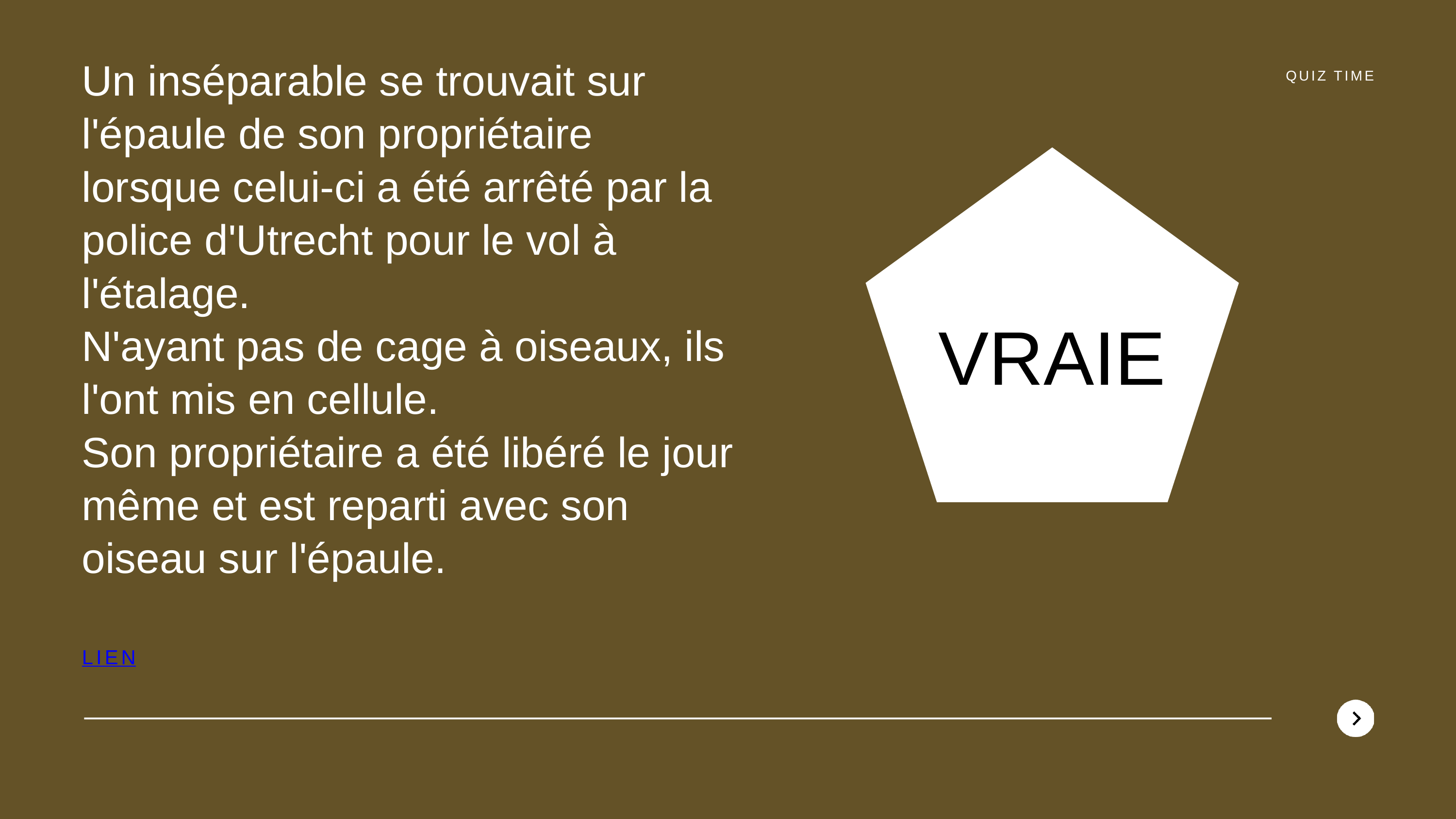

Un inséparable se trouvait sur l'épaule de son propriétaire lorsque celui-ci a été arrêté par la police d'Utrecht pour le vol à l'étalage.
N'ayant pas de cage à oiseaux, ils l'ont mis en cellule.
Son propriétaire a été libéré le jour même et est reparti avec son oiseau sur l'épaule.

QUIZ TIME

VRAIE
LIEN